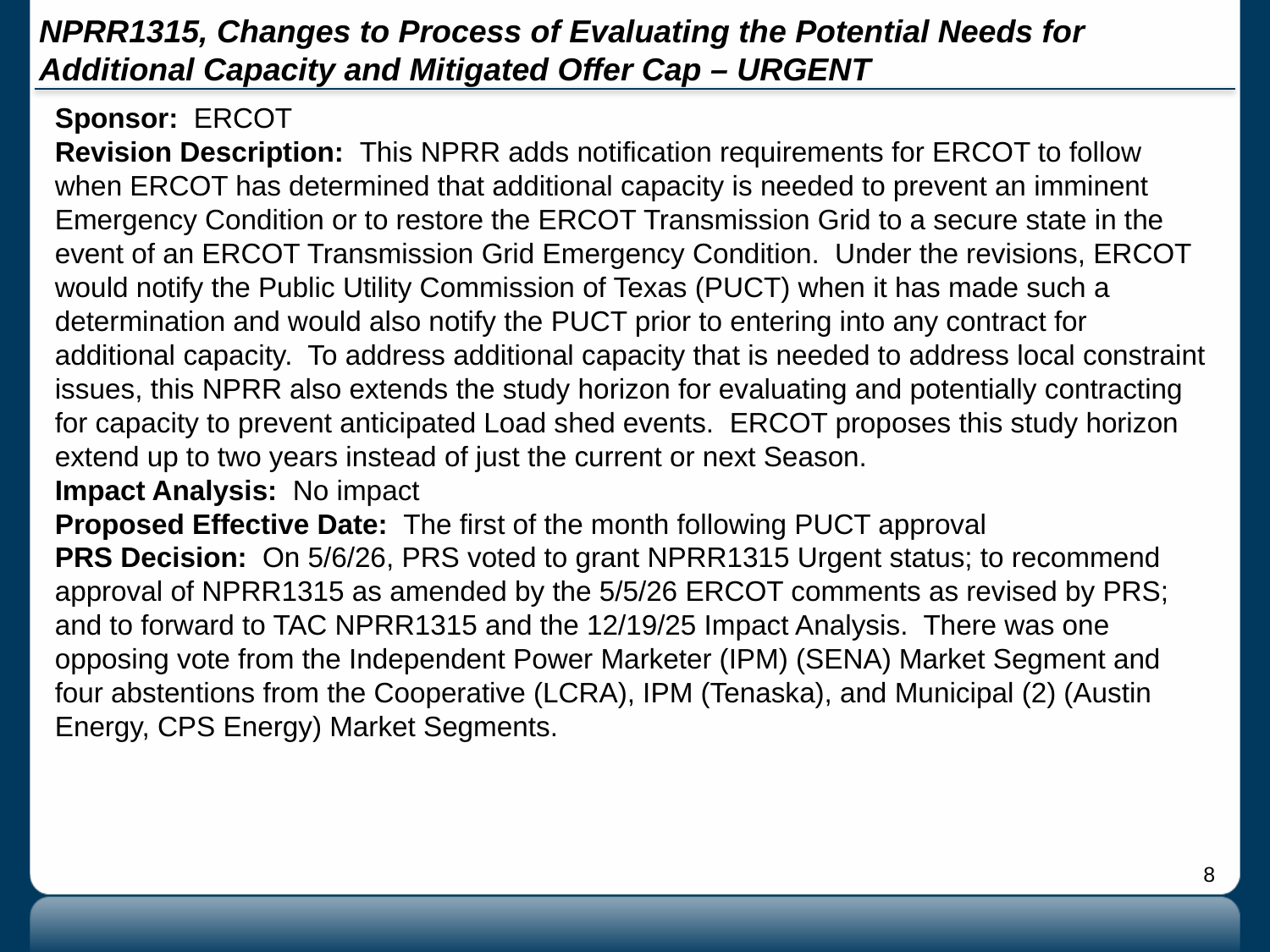

# NPRR1315, Changes to Process of Evaluating the Potential Needs for Additional Capacity and Mitigated Offer Cap – URGENT
Sponsor:  ERCOT
Revision Description:  This NPRR adds notification requirements for ERCOT to follow when ERCOT has determined that additional capacity is needed to prevent an imminent Emergency Condition or to restore the ERCOT Transmission Grid to a secure state in the event of an ERCOT Transmission Grid Emergency Condition.  Under the revisions, ERCOT would notify the Public Utility Commission of Texas (PUCT) when it has made such a determination and would also notify the PUCT prior to entering into any contract for additional capacity.  To address additional capacity that is needed to address local constraint issues, this NPRR also extends the study horizon for evaluating and potentially contracting for capacity to prevent anticipated Load shed events.  ERCOT proposes this study horizon extend up to two years instead of just the current or next Season.
Impact Analysis:  No impact
Proposed Effective Date:  The first of the month following PUCT approval
PRS Decision:  On 5/6/26, PRS voted to grant NPRR1315 Urgent status; to recommend approval of NPRR1315 as amended by the 5/5/26 ERCOT comments as revised by PRS; and to forward to TAC NPRR1315 and the 12/19/25 Impact Analysis.  There was one opposing vote from the Independent Power Marketer (IPM) (SENA) Market Segment and four abstentions from the Cooperative (LCRA), IPM (Tenaska), and Municipal (2) (Austin Energy, CPS Energy) Market Segments.